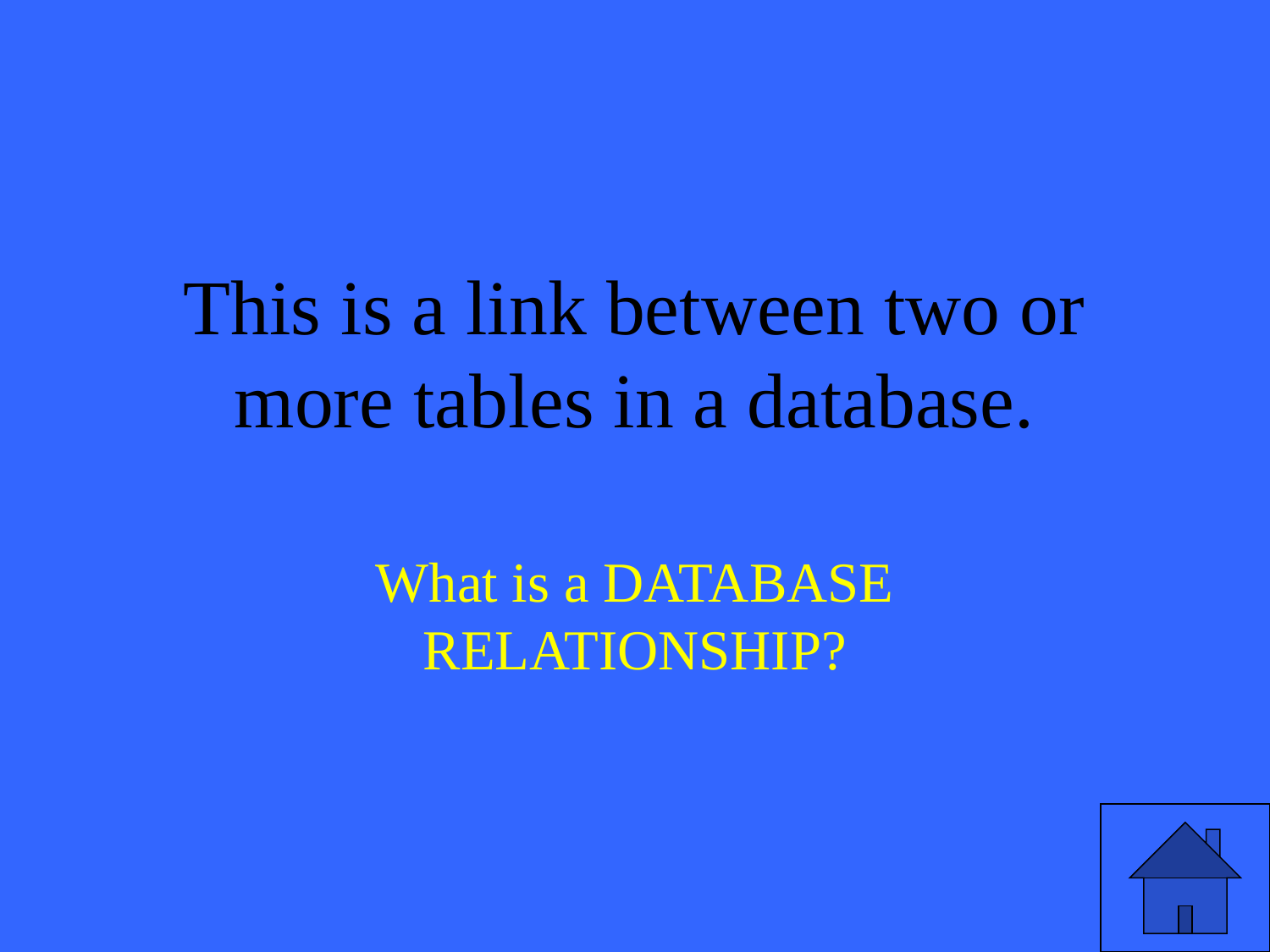

# This is a link between two or more tables in a database.
What is a DATABASE RELATIONSHIP?